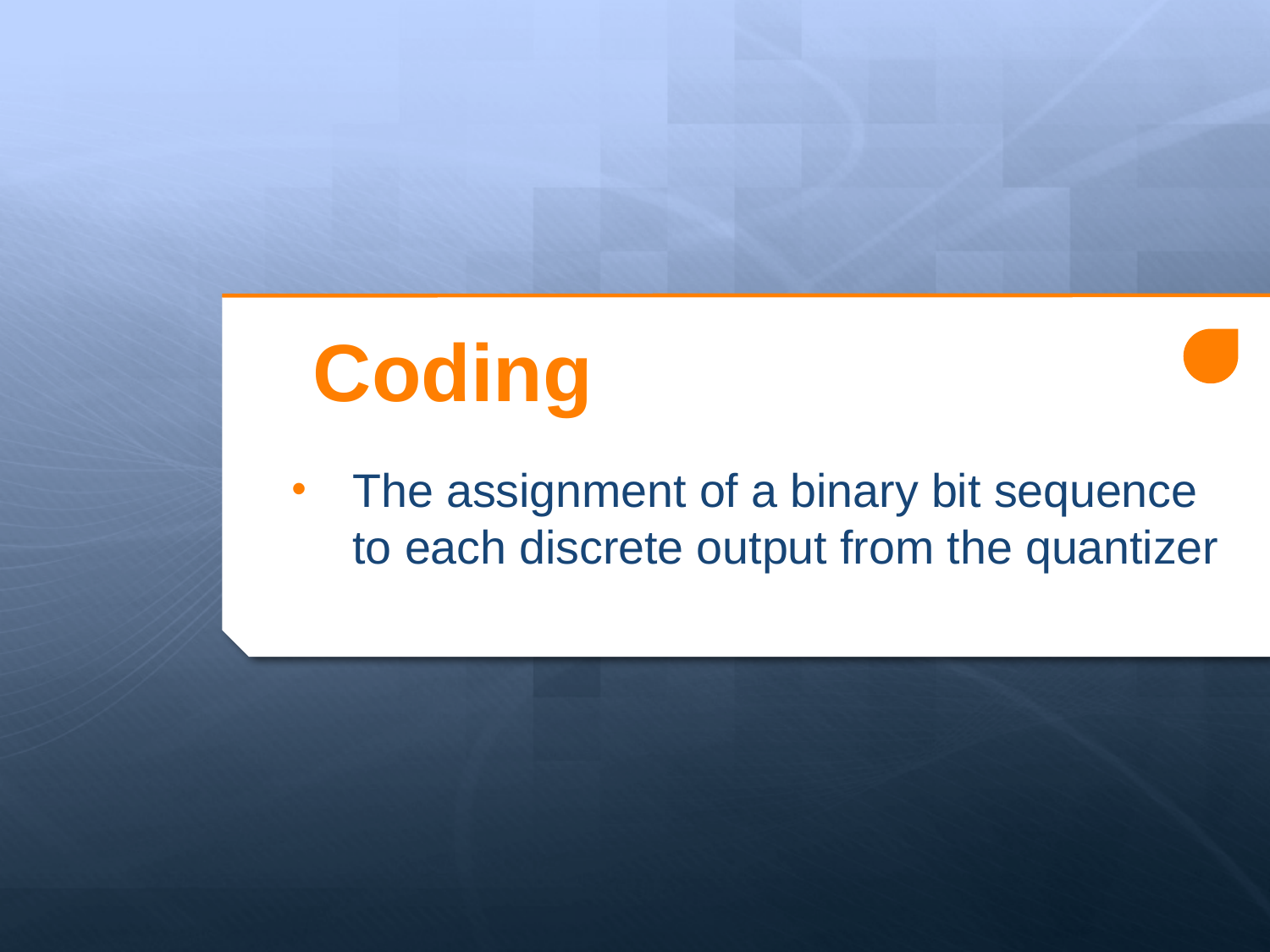

# Coding

The assignment of a binary bit sequence to each discrete output from the quantizer